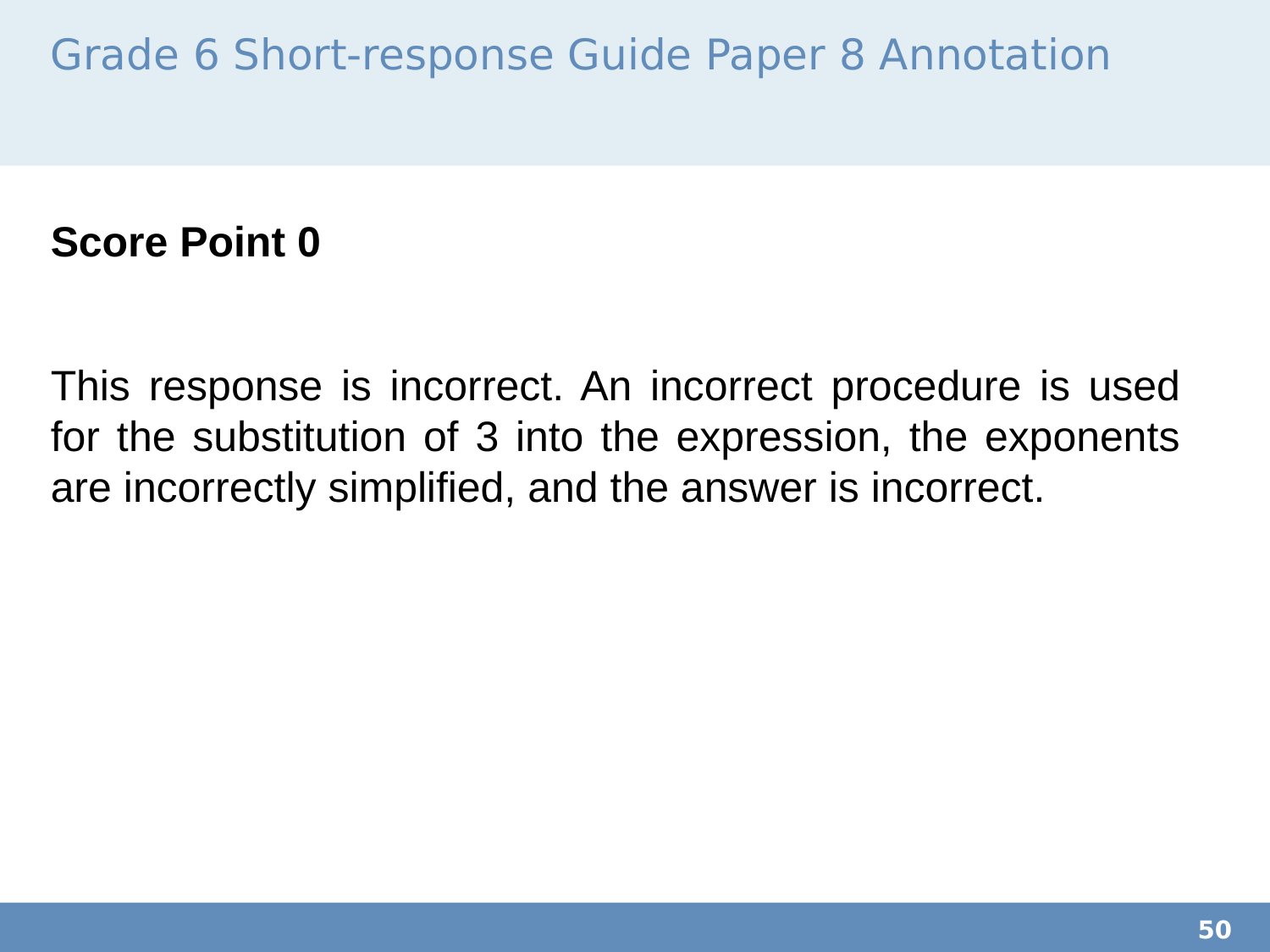

# Grade 6 Short-response Guide Paper 8 Annotation
Score Point 0

This response is incorrect. An incorrect procedure is used for the substitution of 3 into the expression, the exponents are incorrectly simplified, and the answer is incorrect.
50